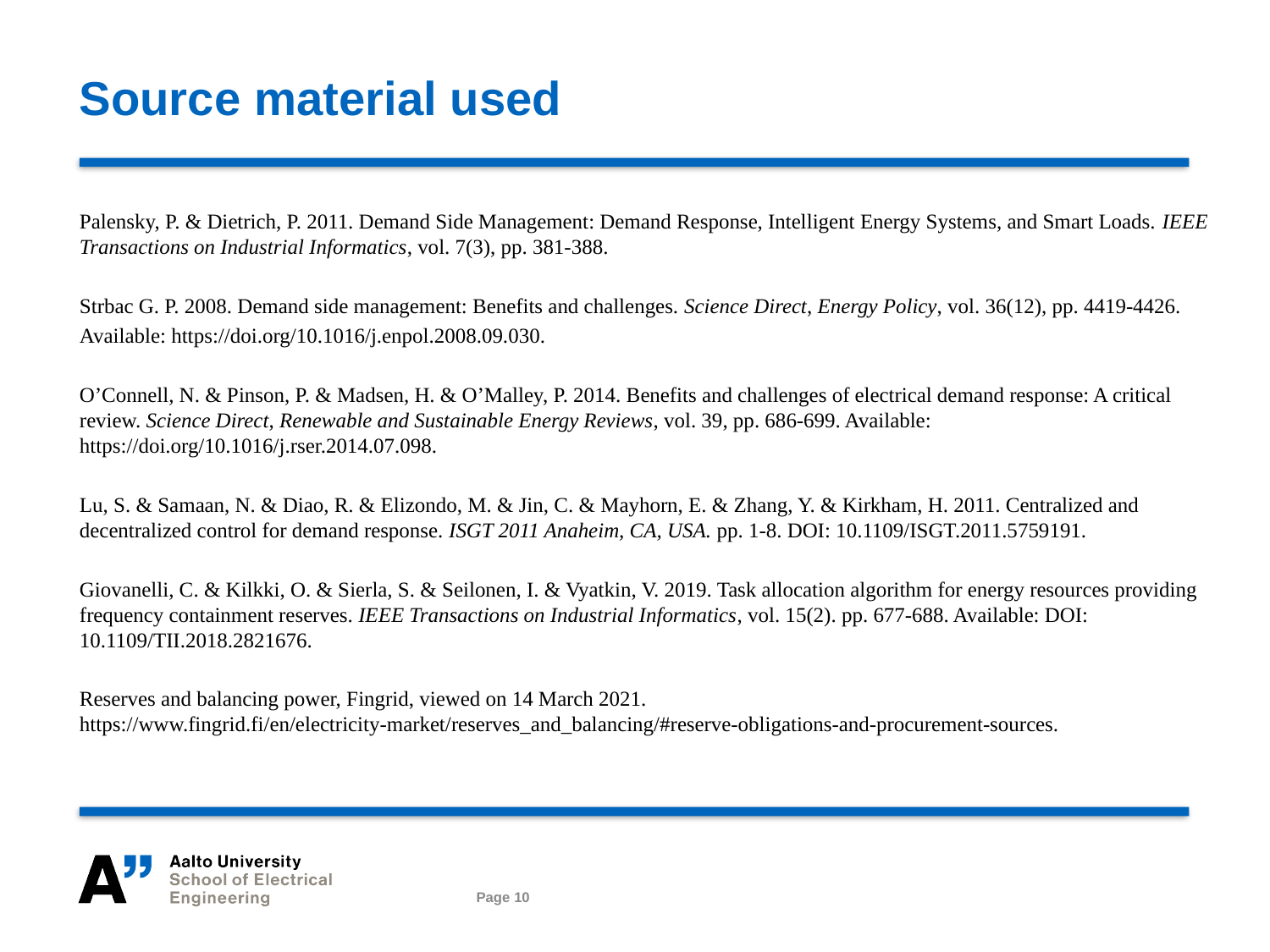

# Source material used
Palensky, P. & Dietrich, P. 2011. Demand Side Management: Demand Response, Intelligent Energy Systems, and Smart Loads. IEEE Transactions on Industrial Informatics, vol. 7(3), pp. 381-388.

Strbac G. P. 2008. Demand side management: Benefits and challenges. Science Direct, Energy Policy, vol. 36(12), pp. 4419-4426.
Available: https://doi.org/10.1016/j.enpol.2008.09.030.

O’Connell, N. & Pinson, P. & Madsen, H. & O’Malley, P. 2014. Benefits and challenges of electrical demand response: A critical review. Science Direct, Renewable and Sustainable Energy Reviews, vol. 39, pp. 686-699. Available: https://doi.org/10.1016/j.rser.2014.07.098.

Lu, S. & Samaan, N. & Diao, R. & Elizondo, M. & Jin, C. & Mayhorn, E. & Zhang, Y. & Kirkham, H. 2011. Centralized and decentralized control for demand response. ISGT 2011 Anaheim, CA, USA. pp. 1-8. DOI: 10.1109/ISGT.2011.5759191.

Giovanelli, C. & Kilkki, O. & Sierla, S. & Seilonen, I. & Vyatkin, V. 2019. Task allocation algorithm for energy resources providing frequency containment reserves. IEEE Transactions on Industrial Informatics, vol. 15(2). pp. 677-688. Available: DOI: 10.1109/TII.2018.2821676.

Reserves and balancing power, Fingrid, viewed on 14 March 2021. https://www.fingrid.fi/en/electricity-market/reserves_and_balancing/#reserve-obligations-and-procurement-sources.

Page 10